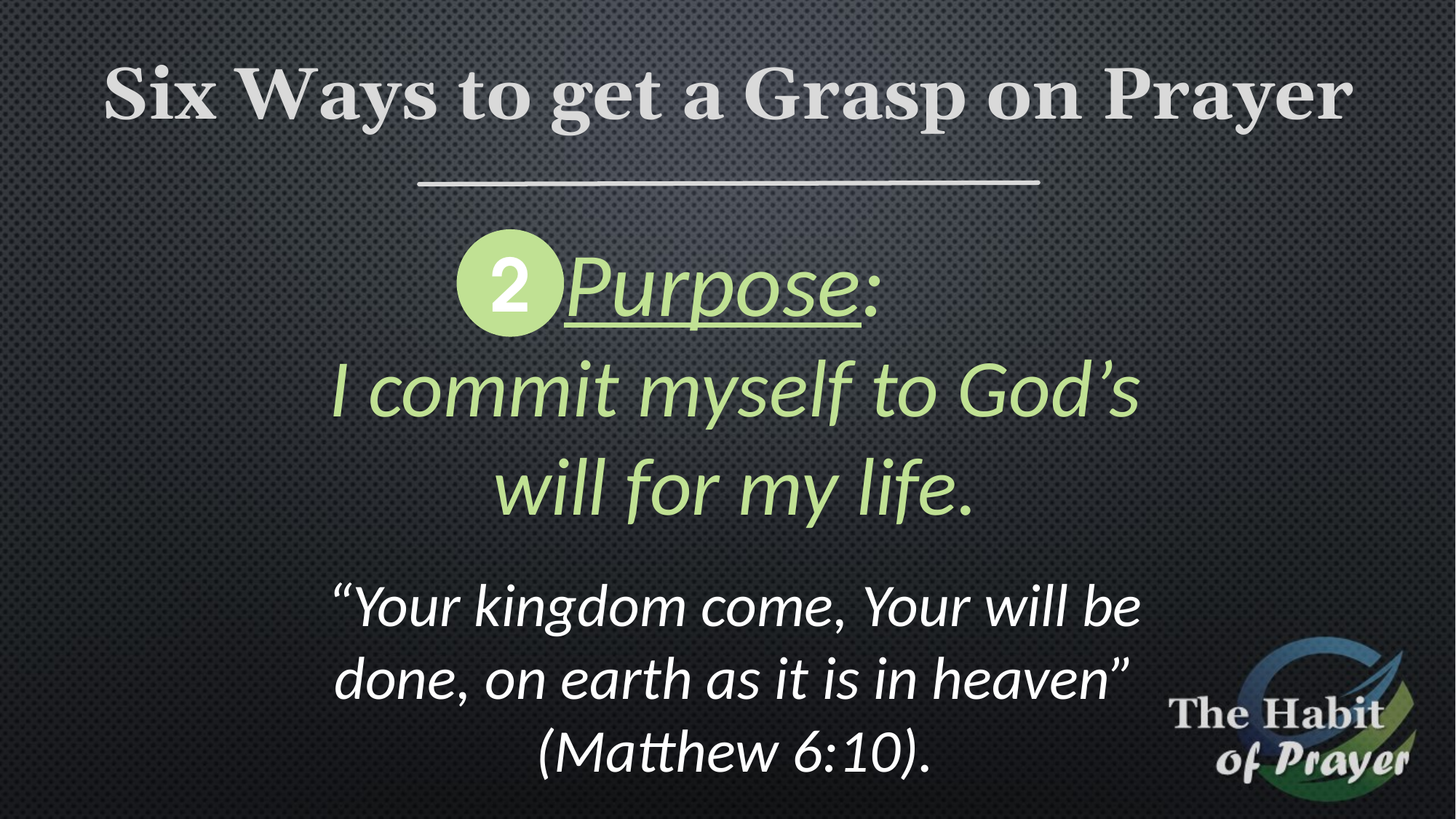

Six Ways to get a Grasp on Prayer
Purpose:
I commit myself to God’s will for my life.
2
“Your kingdom come, Your will be done, on earth as it is in heaven” (Matthew 6:10).